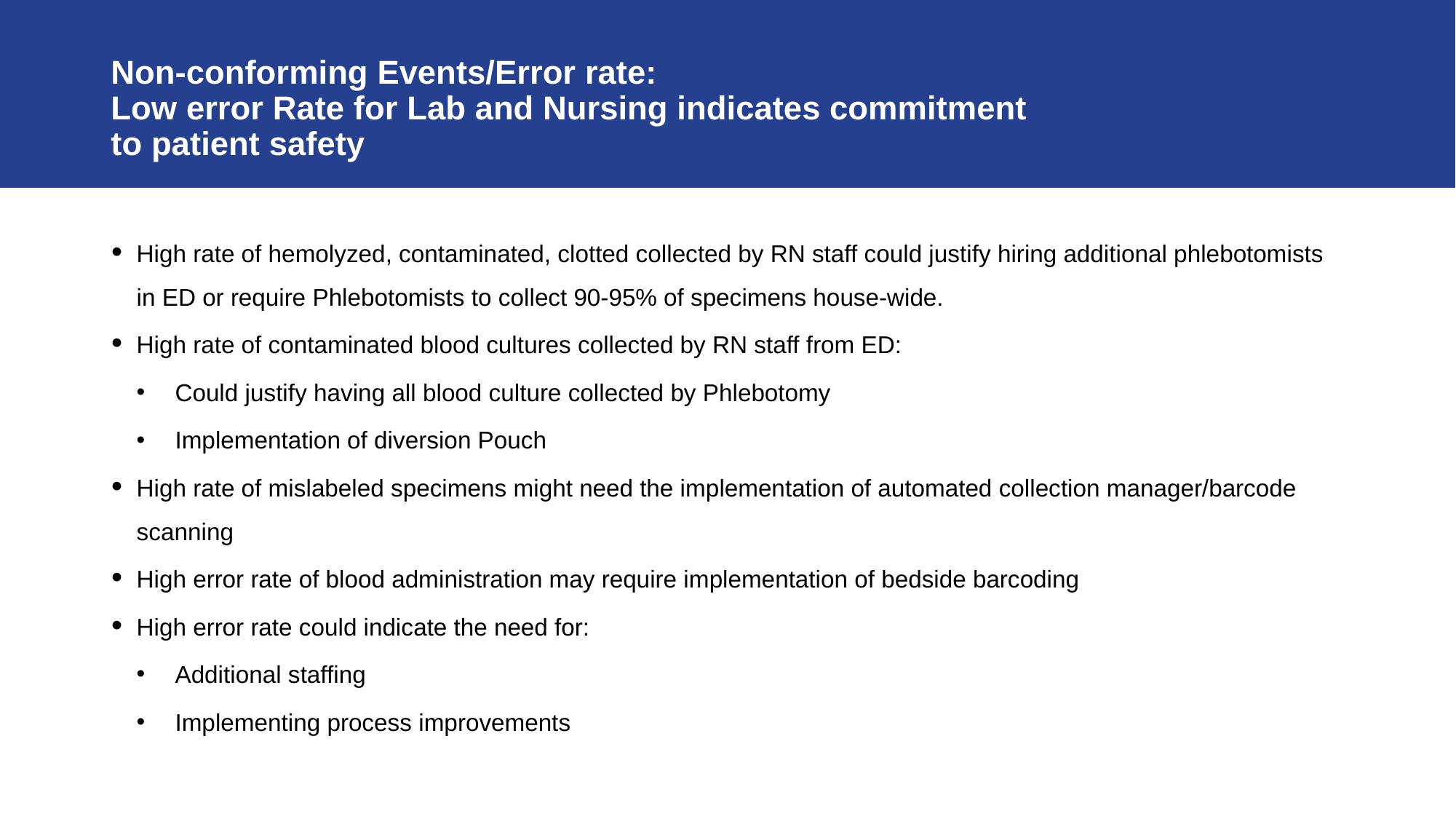

# Non-conforming Events/Error rate: Low error Rate for Lab and Nursing indicates commitment to patient safety
High rate of hemolyzed, contaminated, clotted collected by RN staff could justify hiring additional phlebotomists in ED or require Phlebotomists to collect 90-95% of specimens house-wide.
High rate of contaminated blood cultures collected by RN staff from ED:
Could justify having all blood culture collected by Phlebotomy
Implementation of diversion Pouch
High rate of mislabeled specimens might need the implementation of automated collection manager/barcode scanning
High error rate of blood administration may require implementation of bedside barcoding
High error rate could indicate the need for:
Additional staffing
Implementing process improvements